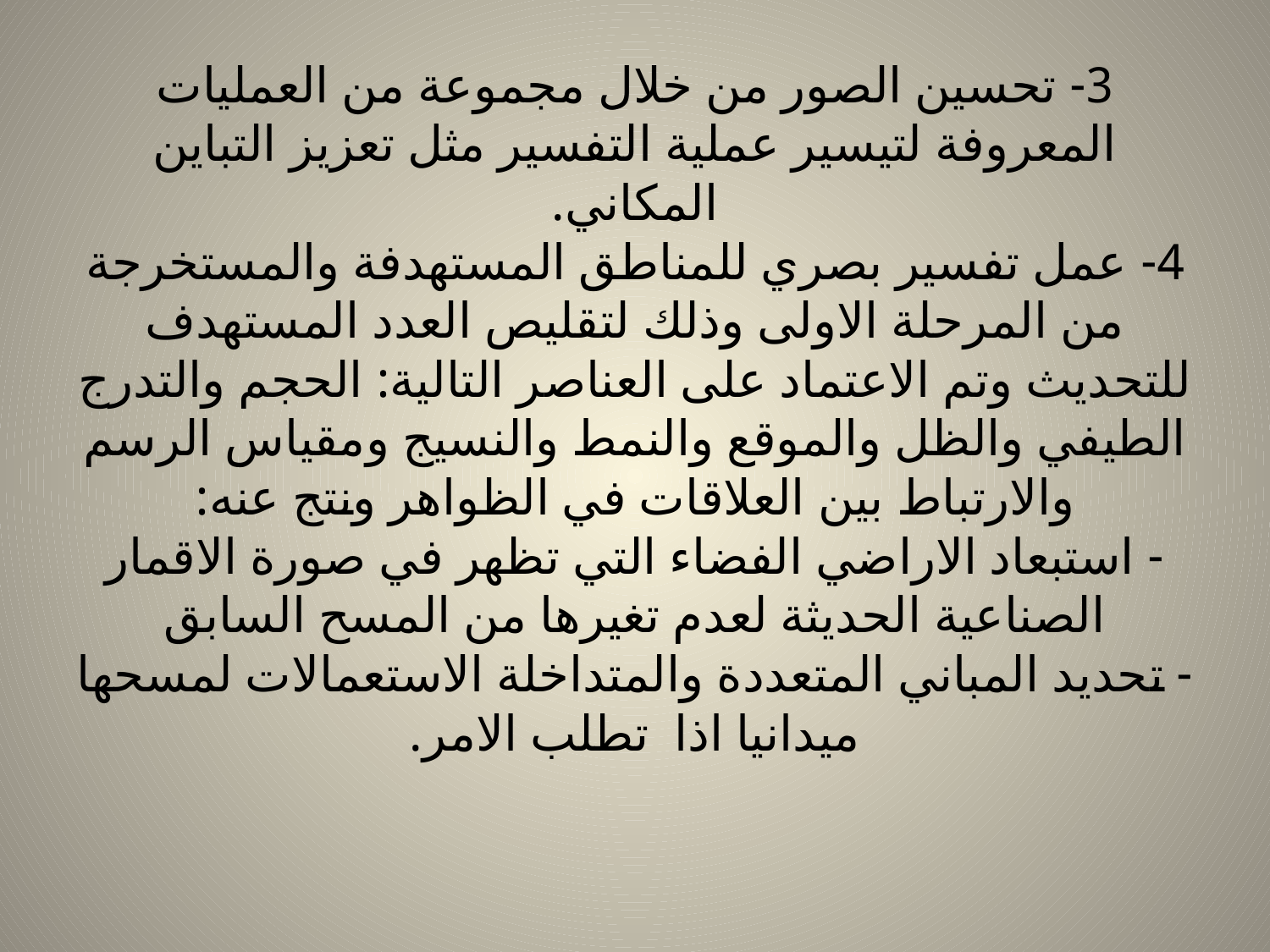

# 3- تحسين الصور من خلال مجموعة من العمليات المعروفة لتيسير عملية التفسير مثل تعزيز التباين المكاني. 4- عمل تفسير بصري للمناطق المستهدفة والمستخرجة من المرحلة الاولى وذلك لتقليص العدد المستهدف للتحديث وتم الاعتماد على العناصر التالية: الحجم والتدرج الطيفي والظل والموقع والنمط والنسيج ومقياس الرسم والارتباط بين العلاقات في الظواهر ونتج عنه: - استبعاد الاراضي الفضاء التي تظهر في صورة الاقمار الصناعية الحديثة لعدم تغيرها من المسح السابق - تحديد المباني المتعددة والمتداخلة الاستعمالات لمسحها ميدانيا اذا  تطلب الامر.